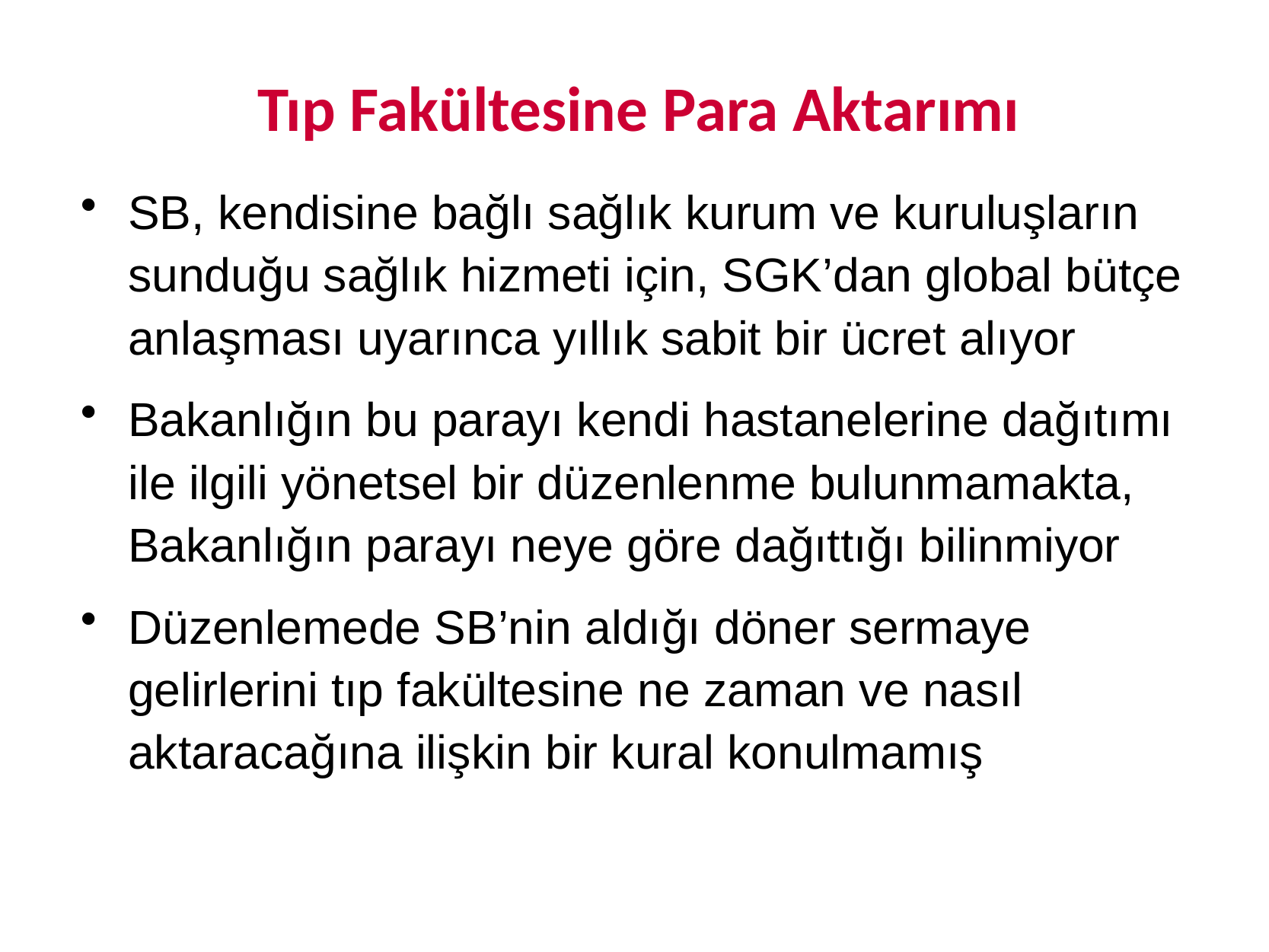

# Tıp Fakültesine Para Aktarımı
SB, kendisine bağlı sağlık kurum ve kuruluşların sunduğu sağlık hizmeti için, SGK’dan global bütçe anlaşması uyarınca yıllık sabit bir ücret alıyor
Bakanlığın bu parayı kendi hastanelerine dağıtımı ile ilgili yönetsel bir düzenlenme bulunmamakta, Bakanlığın parayı neye göre dağıttığı bilinmiyor
Düzenlemede SB’nin aldığı döner sermaye gelirlerini tıp fakültesine ne zaman ve nasıl aktaracağına ilişkin bir kural konulmamış